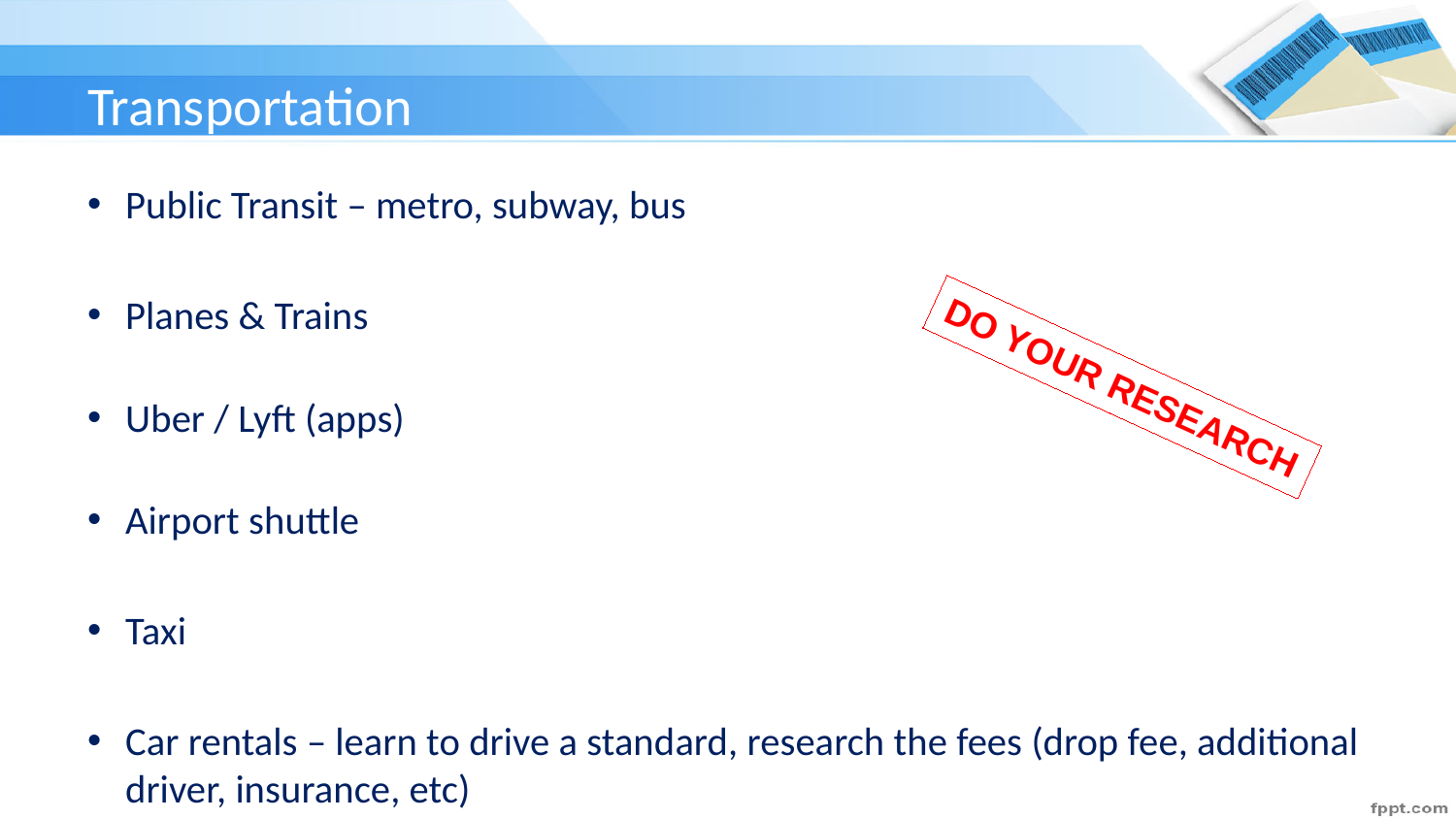

# Transportation
Public Transit – metro, subway, bus

Planes & Trains
Uber / Lyft (apps)
Airport shuttle

Taxi

Car rentals – learn to drive a standard, research the fees (drop fee, additional driver, insurance, etc)
DO YOUR RESEARCH